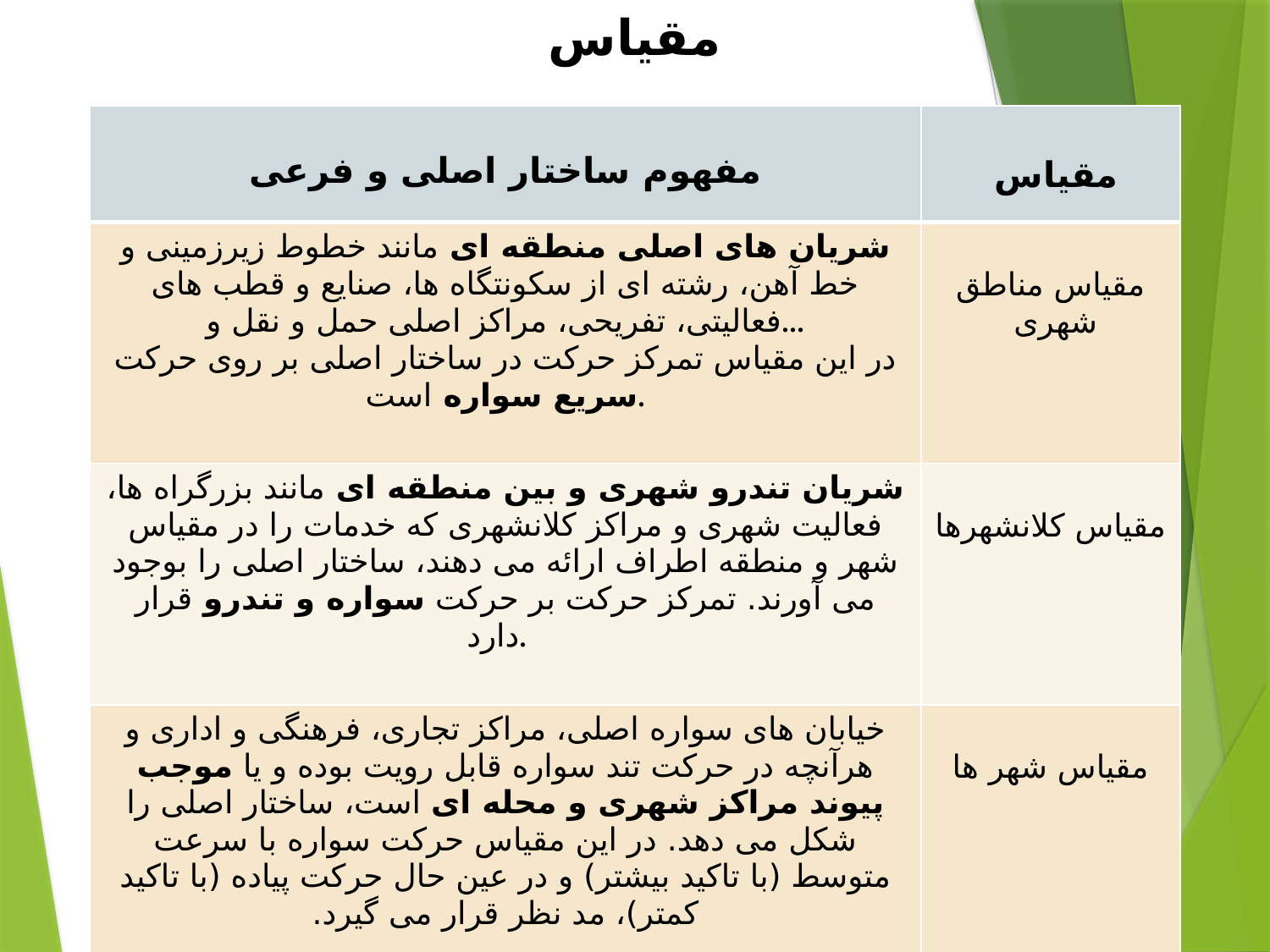

مقیاس
| مفهوم ساختار اصلی و فرعی | مقیاس |
| --- | --- |
| شریان های اصلی منطقه ای مانند خطوط زیرزمینی و خط آهن، رشته ای از سکونتگاه ها، صنایع و قطب های فعالیتی، تفریحی، مراکز اصلی حمل و نقل و... در این مقیاس تمرکز حرکت در ساختار اصلی بر روی حرکت سریع سواره است. | مقیاس مناطق شهری |
| شریان تندرو شهری و بین منطقه ای مانند بزرگراه ها، فعالیت شهری و مراکز کلانشهری که خدمات را در مقیاس شهر و منطقه اطراف ارائه می دهند، ساختار اصلی را بوجود می آورند. تمرکز حرکت بر حرکت سواره و تندرو قرار دارد. | مقیاس کلانشهرها |
| خیابان های سواره اصلی، مراکز تجاری، فرهنگی و اداری و هرآنچه در حرکت تند سواره قابل رویت بوده و یا موجب پیوند مراکز شهری و محله ای است، ساختار اصلی را شکل می دهد. در این مقیاس حرکت سواره با سرعت متوسط (با تاکید بیشتر) و در عین حال حرکت پیاده (با تاکید کمتر)، مد نظر قرار می گیرد. | مقیاس شهر ها |
| در این مقیاس توجه به عابر پیاده و فعالیت های وی، افزایش می یابد. بر این اساس خیابان ها و مسیرهای اصلی حرکت پیاده، مراکز فعالیتی با عملکرد فراغتی ، تفریحی ،خدماتی و تجاری که در مقیاس نواحی و محلات کارکرد دارد. | مقیاس نواحی و محلات شهری |
12